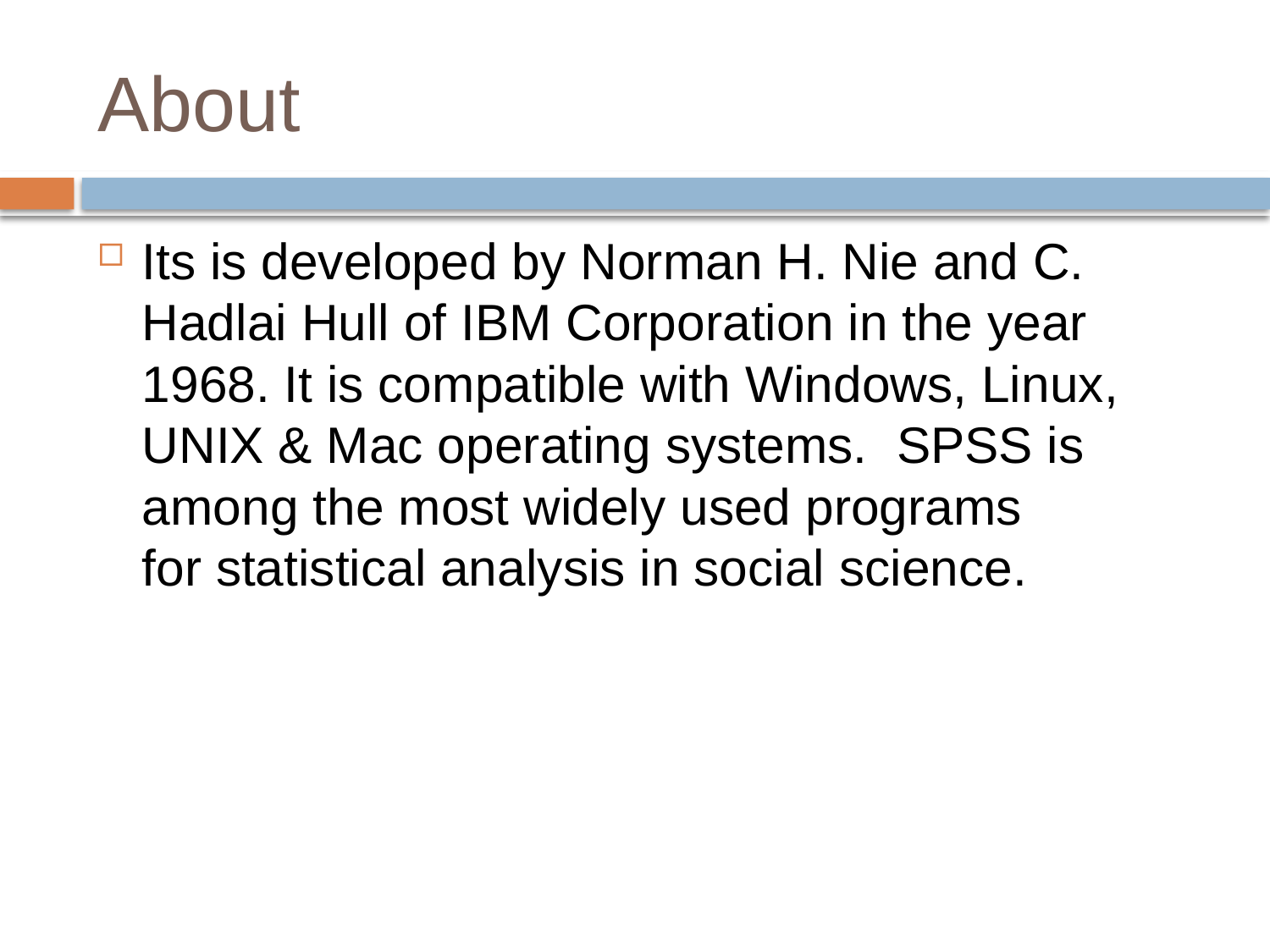

# About
Its is developed by Norman H. Nie and C. Hadlai Hull of IBM Corporation in the year 1968. It is compatible with Windows, Linux, UNIX & Mac operating systems.  SPSS is among the most widely used programs for statistical analysis in social science.